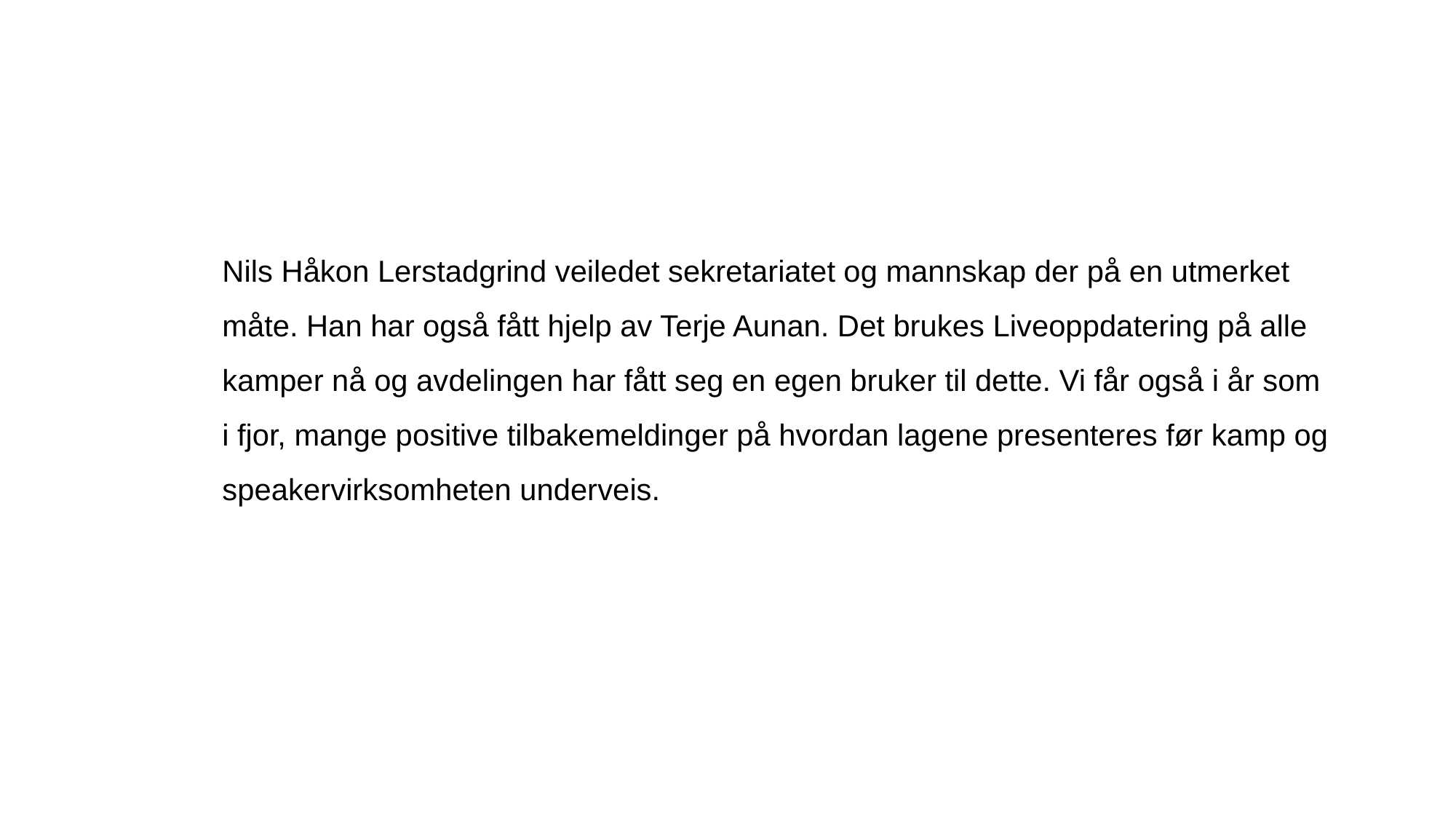

Nils Håkon Lerstadgrind veiledet sekretariatet og mannskap der på en utmerket måte. Han har også fått hjelp av Terje Aunan. Det brukes Liveoppdatering på alle kamper nå og avdelingen har fått seg en egen bruker til dette. Vi får også i år som i fjor, mange positive tilbakemeldinger på hvordan lagene presenteres før kamp og speakervirksomheten underveis.